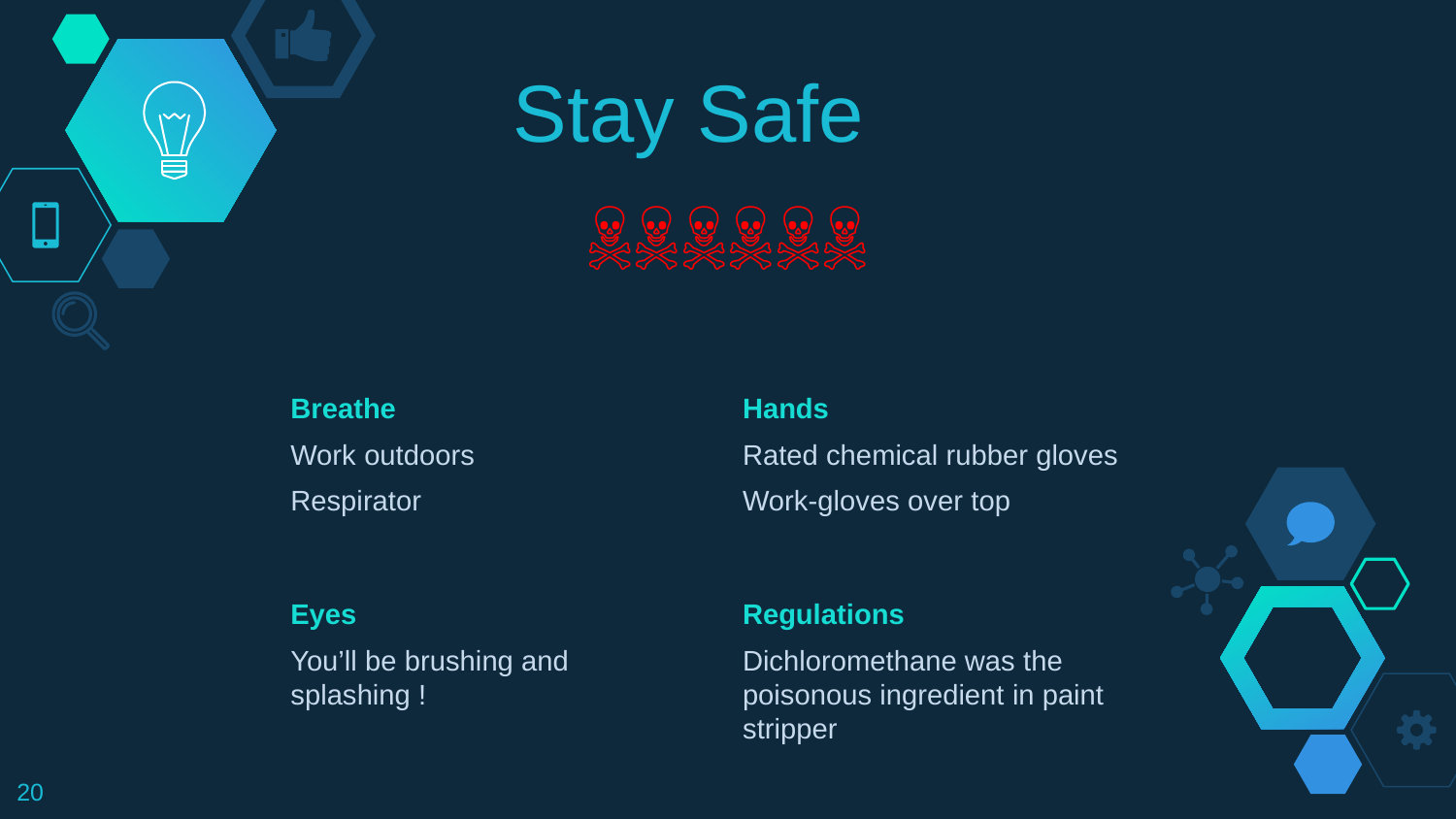

# Stay Safe
☠☠☠☠☠☠
Breathe
Work outdoors
Respirator
Hands
Rated chemical rubber gloves
Work-gloves over top
Eyes
You’ll be brushing and splashing !
Regulations
Dichloromethane was the poisonous ingredient in paint stripper
20